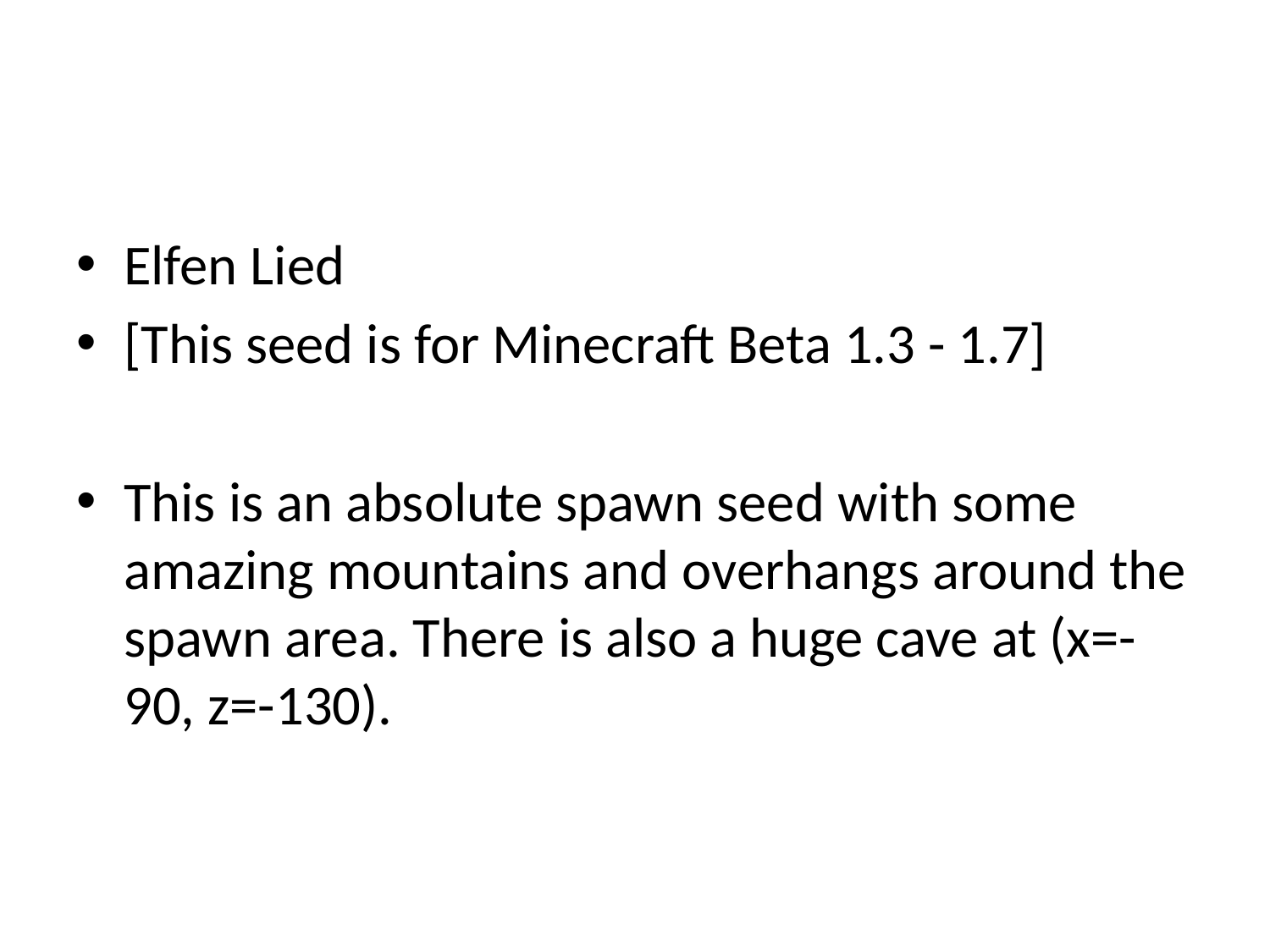

#
Elfen Lied
[This seed is for Minecraft Beta 1.3 - 1.7]

This is an absolute spawn seed with some amazing mountains and overhangs around the spawn area. There is also a huge cave at (x=-90, z=-130).